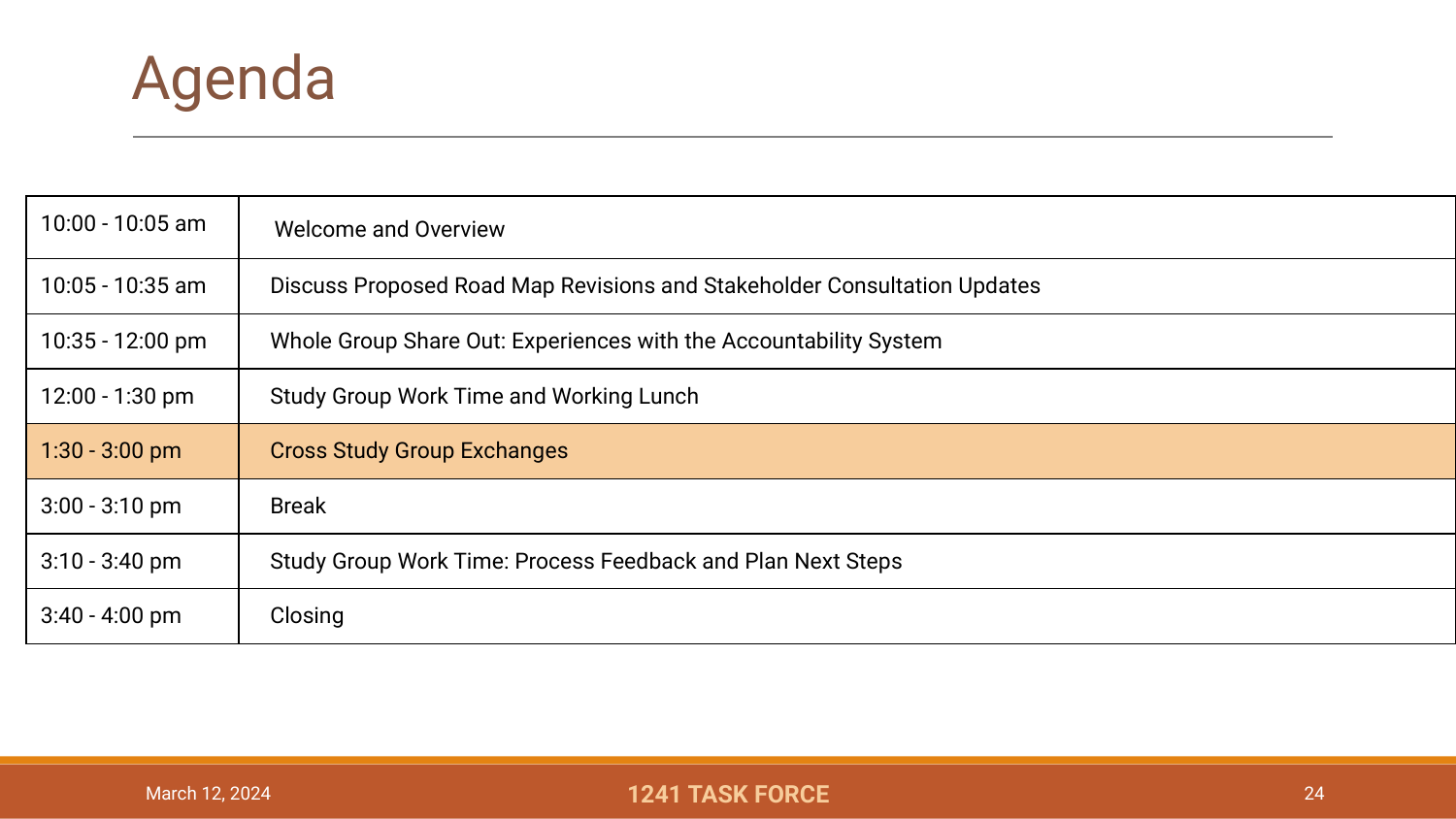

# Agenda
| 10:00 - 10:05 am | Welcome and Overview |
| --- | --- |
| 10:05 - 10:35 am | Discuss Proposed Road Map Revisions and Stakeholder Consultation Updates |
| 10:35 - 12:00 pm | Whole Group Share Out: Experiences with the Accountability System |
| 12:00 - 1:30 pm | Study Group Work Time and Working Lunch |
| 1:30 - 3:00 pm | Cross Study Group Exchanges |
| 3:00 - 3:10 pm | Break |
| 3:10 - 3:40 pm | Study Group Work Time: Process Feedback and Plan Next Steps |
| 3:40 - 4:00 pm | Closing |
March 12, 2024
1241 TASK FORCE
24